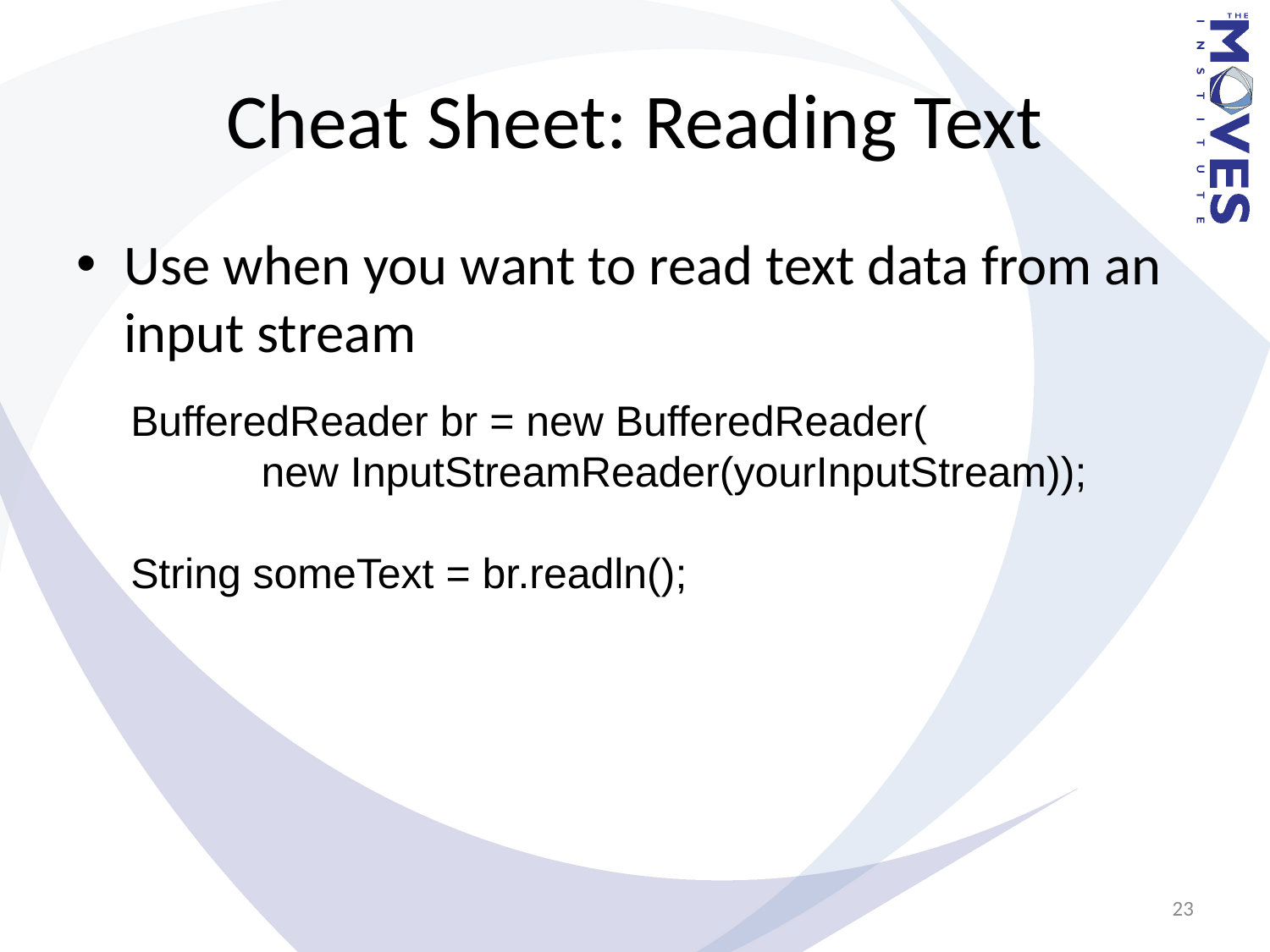

# Cheat Sheet: Reading Text
Use when you want to read text data from an input stream

BufferedReader br = new BufferedReader(
           new InputStreamReader(yourInputStream));

String someText = br.readln();
23